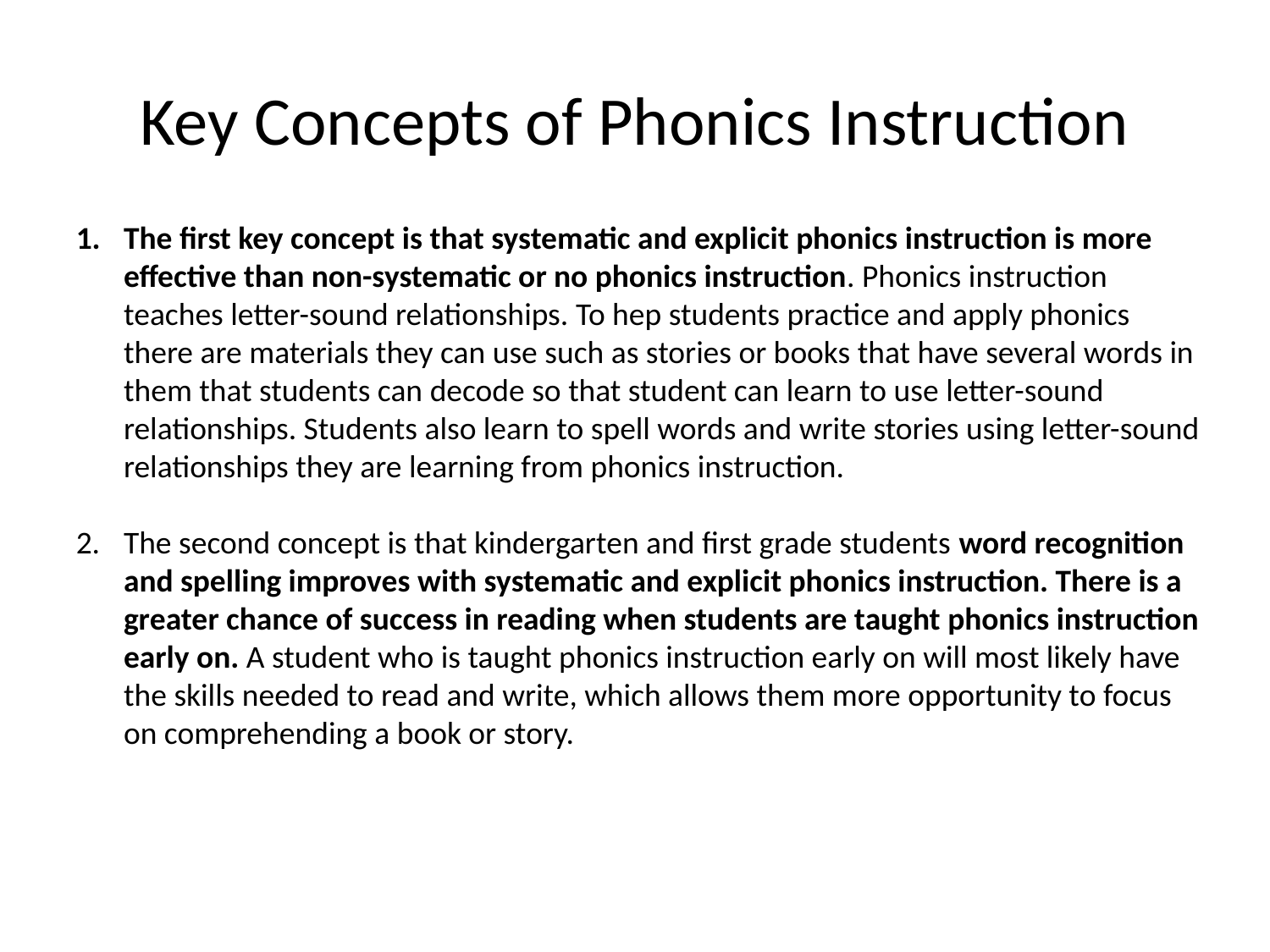

# Key Concepts of Phonics Instruction
The first key concept is that systematic and explicit phonics instruction is more effective than non-systematic or no phonics instruction. Phonics instruction teaches letter-sound relationships. To hep students practice and apply phonics there are materials they can use such as stories or books that have several words in them that students can decode so that student can learn to use letter-sound relationships. Students also learn to spell words and write stories using letter-sound relationships they are learning from phonics instruction.

The second concept is that kindergarten and first grade students word recognition and spelling improves with systematic and explicit phonics instruction. There is a greater chance of success in reading when students are taught phonics instruction early on. A student who is taught phonics instruction early on will most likely have the skills needed to read and write, which allows them more opportunity to focus on comprehending a book or story.